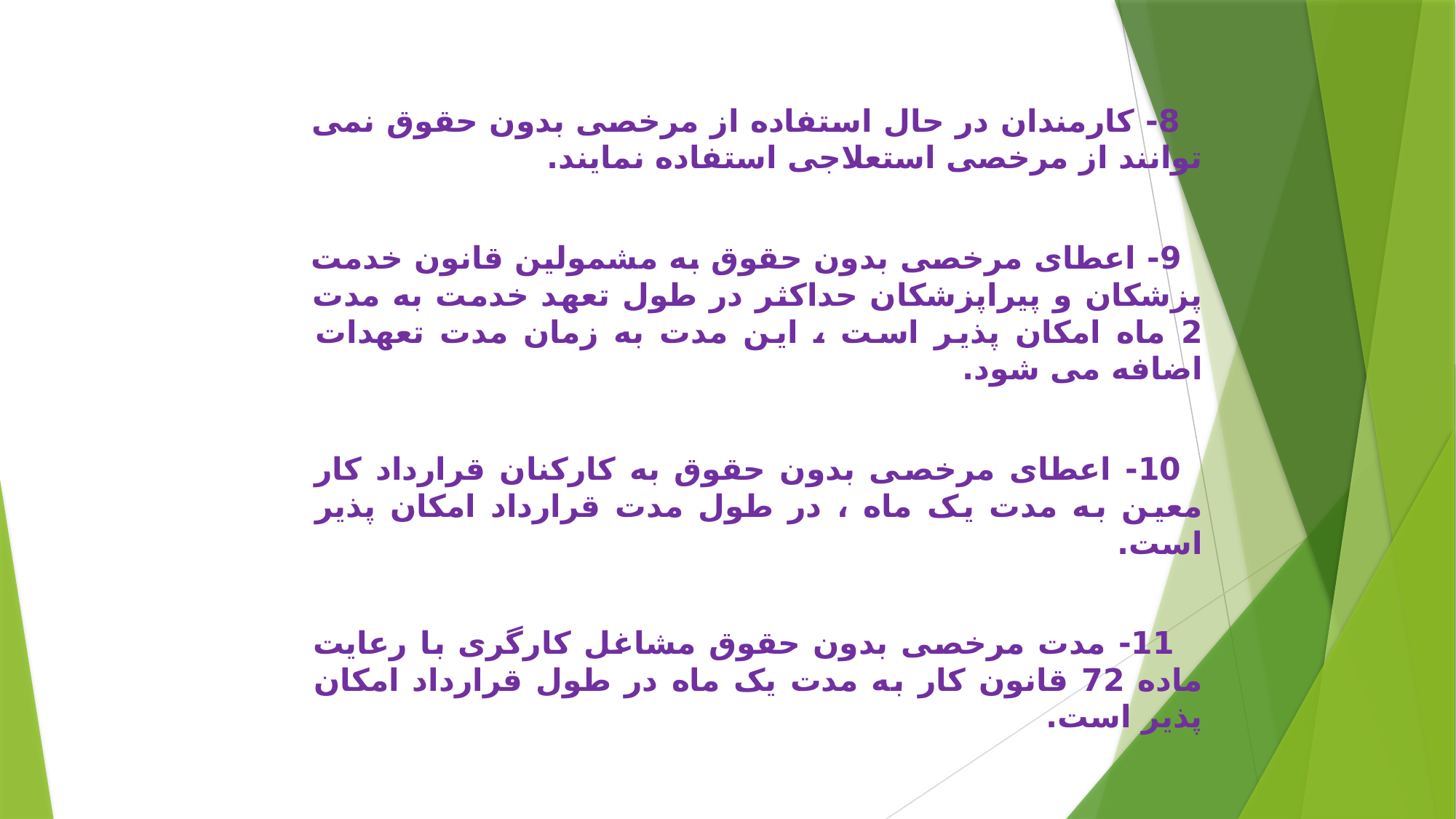

8- کارمندان در حال استفاده از مرخصی بدون حقوق نمی توانند از مرخصی استعلاجی استفاده نمایند.

     9- اعطای مرخصی بدون حقوق به مشمولین قانون خدمت پزشکان و پیراپزشکان حداکثر در طول تعهد خدمت به مدت 2 ماه امکان پذیر است ، این مدت به زمان مدت تعهدات اضافه می شود.

    10- اعطای مرخصی بدون حقوق به کارکنان قرارداد کار معین به مدت یک ماه ، در طول مدت قرارداد امکان پذیر است.

     11- مدت مرخصی بدون حقوق مشاغل کارگری با رعایت ماده 72 قانون کار به مدت یک ماه در طول قرارداد امکان پذیر است.